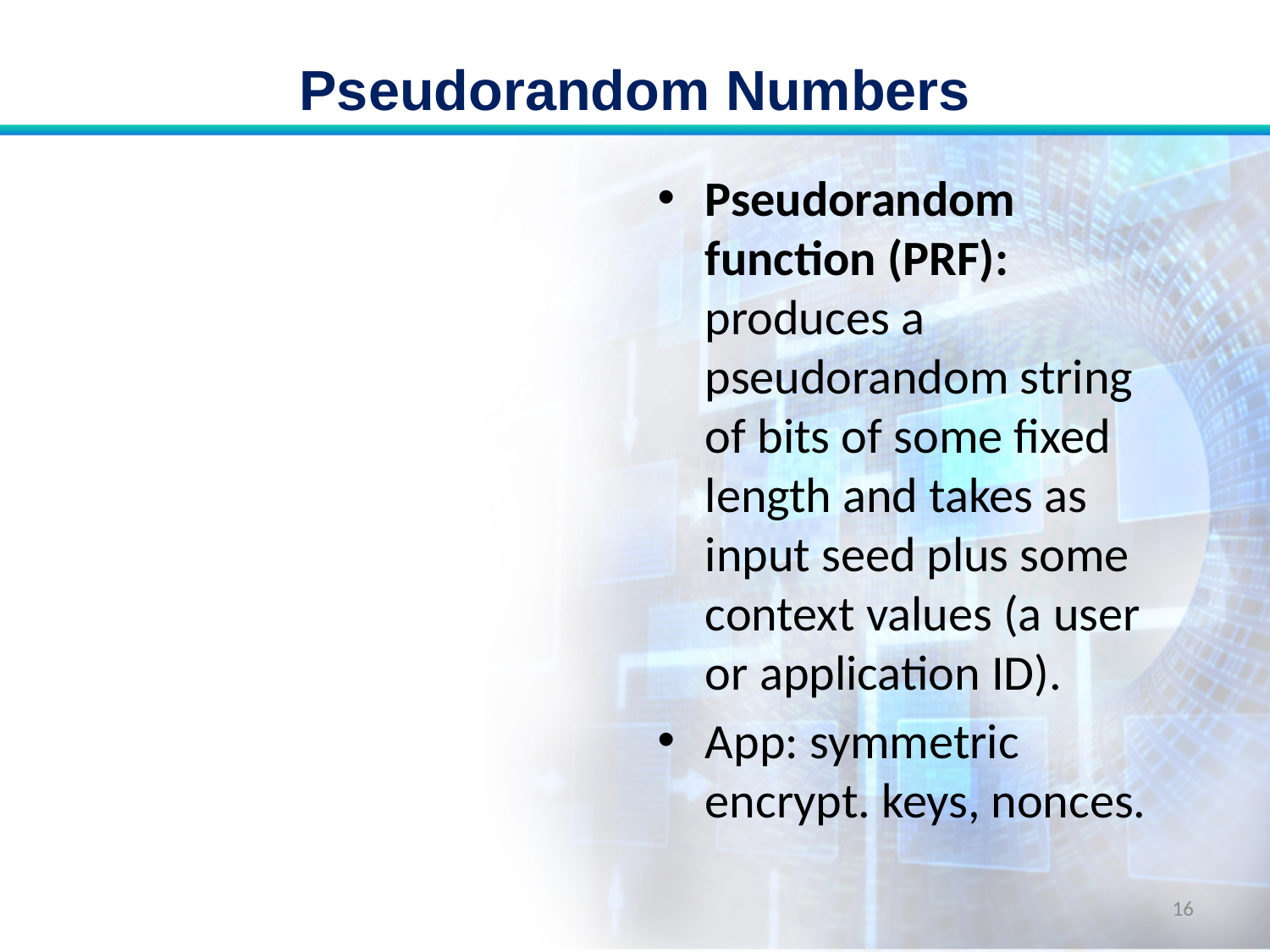

# Pseudorandom Numbers
Pseudorandom function (PRF):  produces a pseudorandom string of bits of some fixed length and takes as input seed plus some context values (a user or application ID).
App: symmetric encrypt. keys, nonces.

16